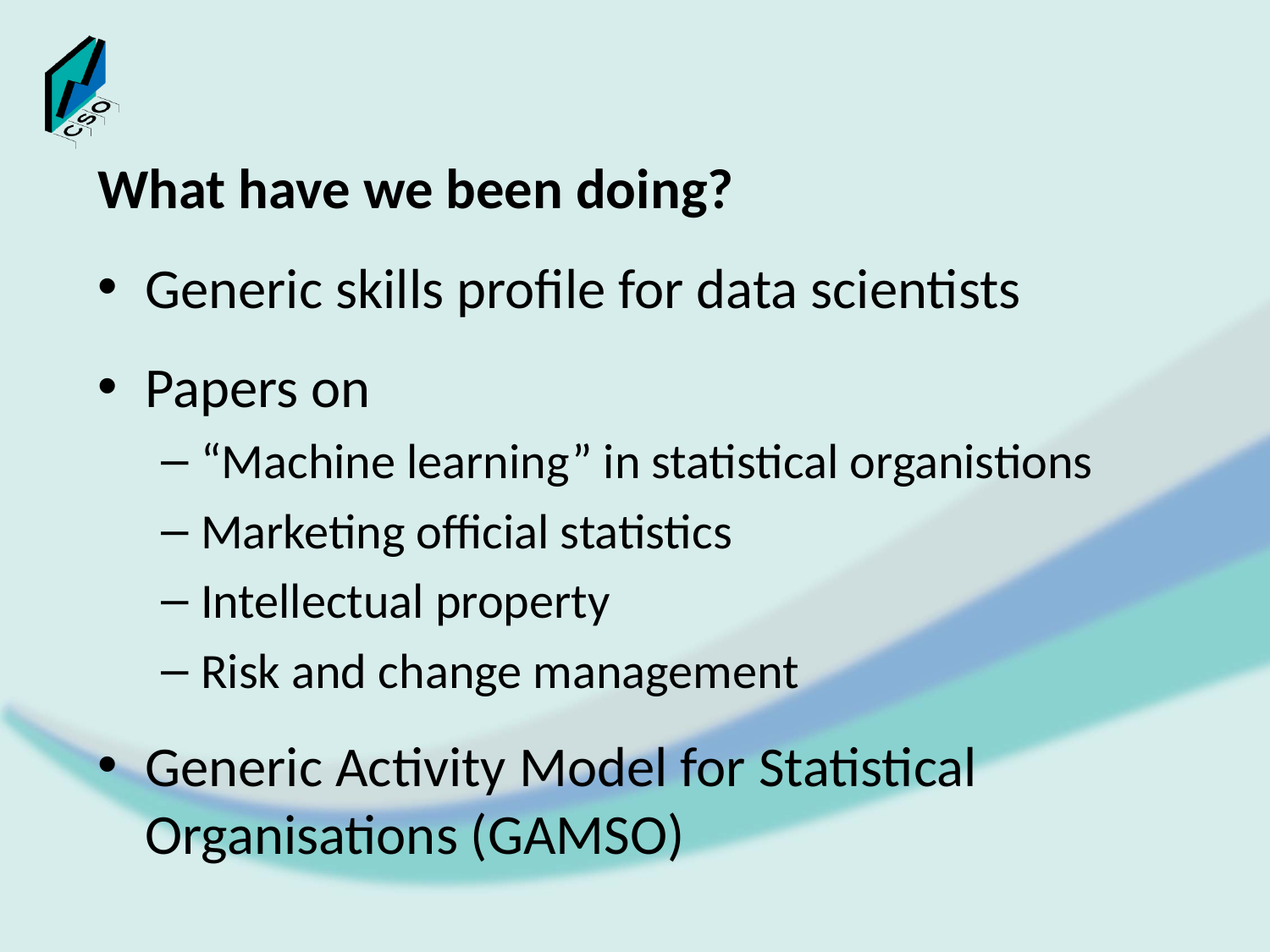

#
What have we been doing?
Generic skills profile for data scientists
Papers on
“Machine learning” in statistical organistions
Marketing official statistics
Intellectual property
Risk and change management
Generic Activity Model for Statistical Organisations (GAMSO)